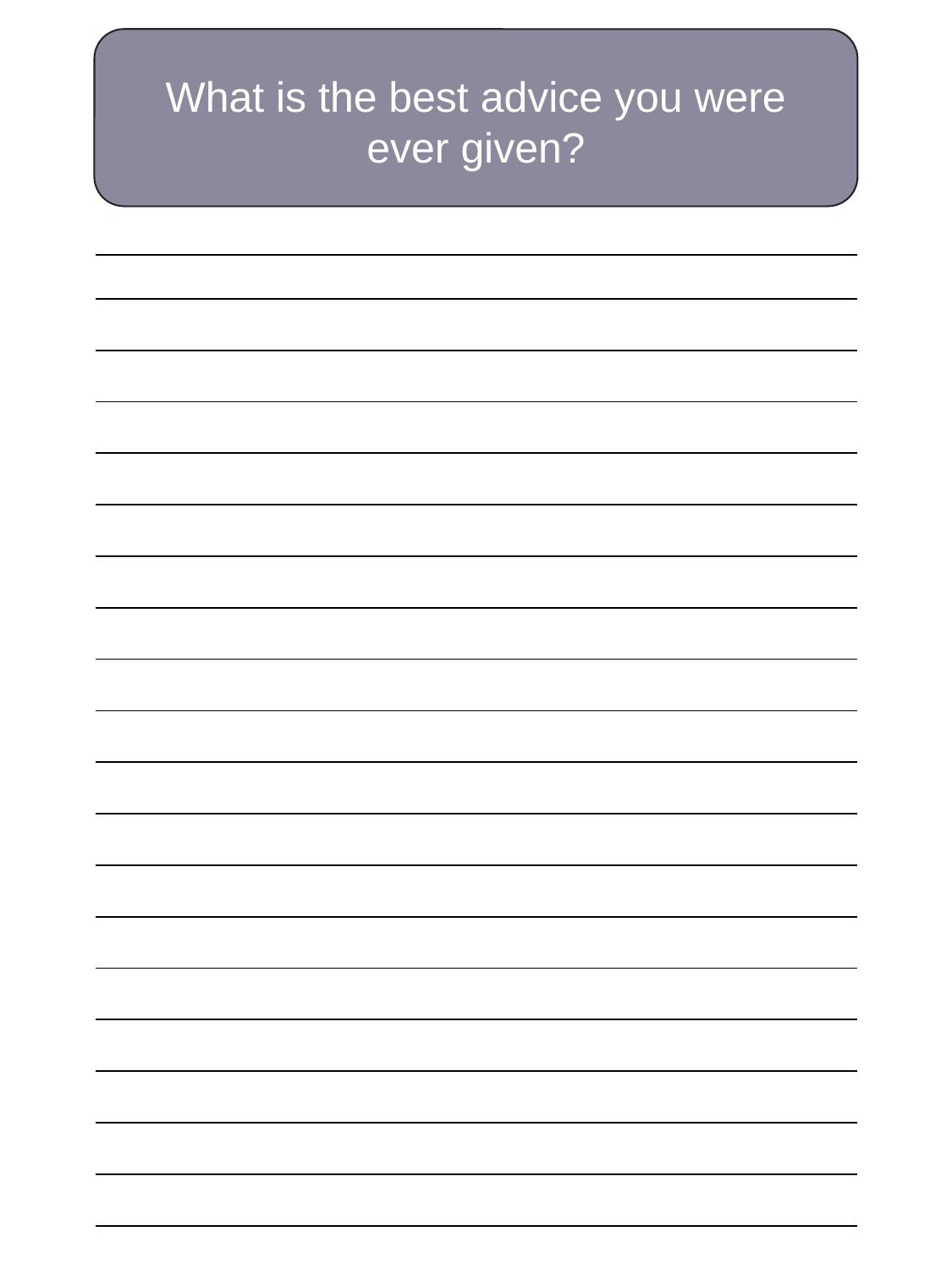

What is the best advice you were ever given?
|  |
| --- |
|  |
|  |
|  |
|  |
|  |
|  |
|  |
|  |
|  |
|  |
|  |
|  |
|  |
|  |
|  |
|  |
|  |
|  |